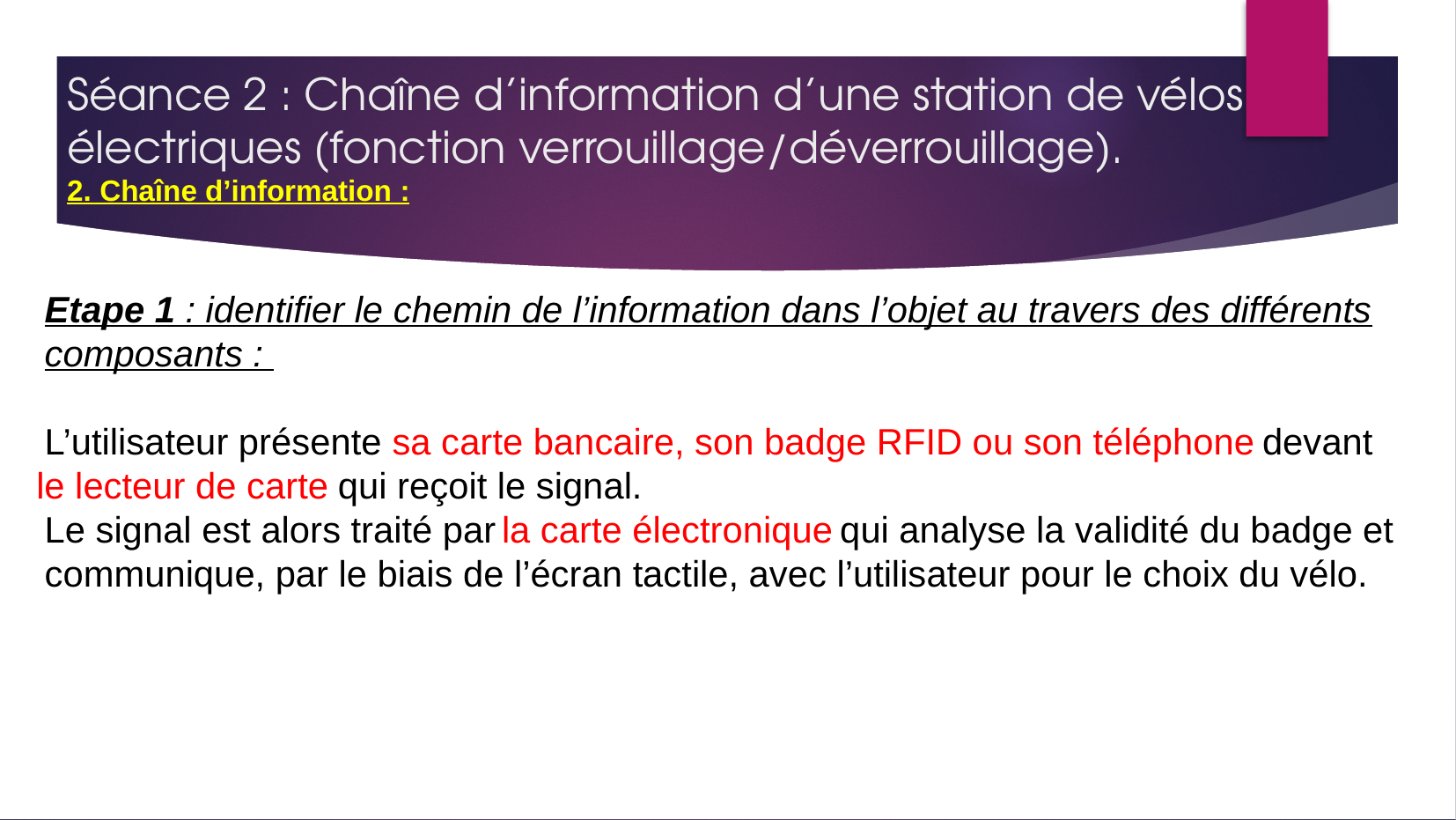

Séance 2 : Chaîne d’information d’une station de vélos électriques (fonction verrouillage/déverrouillage).
2. Chaîne d’information :

Etape 1 : identifier le chemin de l’information dans l’objet au travers des différents composants :

L’utilisateur présente                                                                                       devant
                             qui reçoit le signal.
Le signal est alors traité par                                  qui analyse la validité du badge et communique, par le biais de l’écran tactile, avec l’utilisateur pour le choix du vélo.

sa carte bancaire, son badge RFID ou son téléphone
le lecteur de carte
la carte électronique